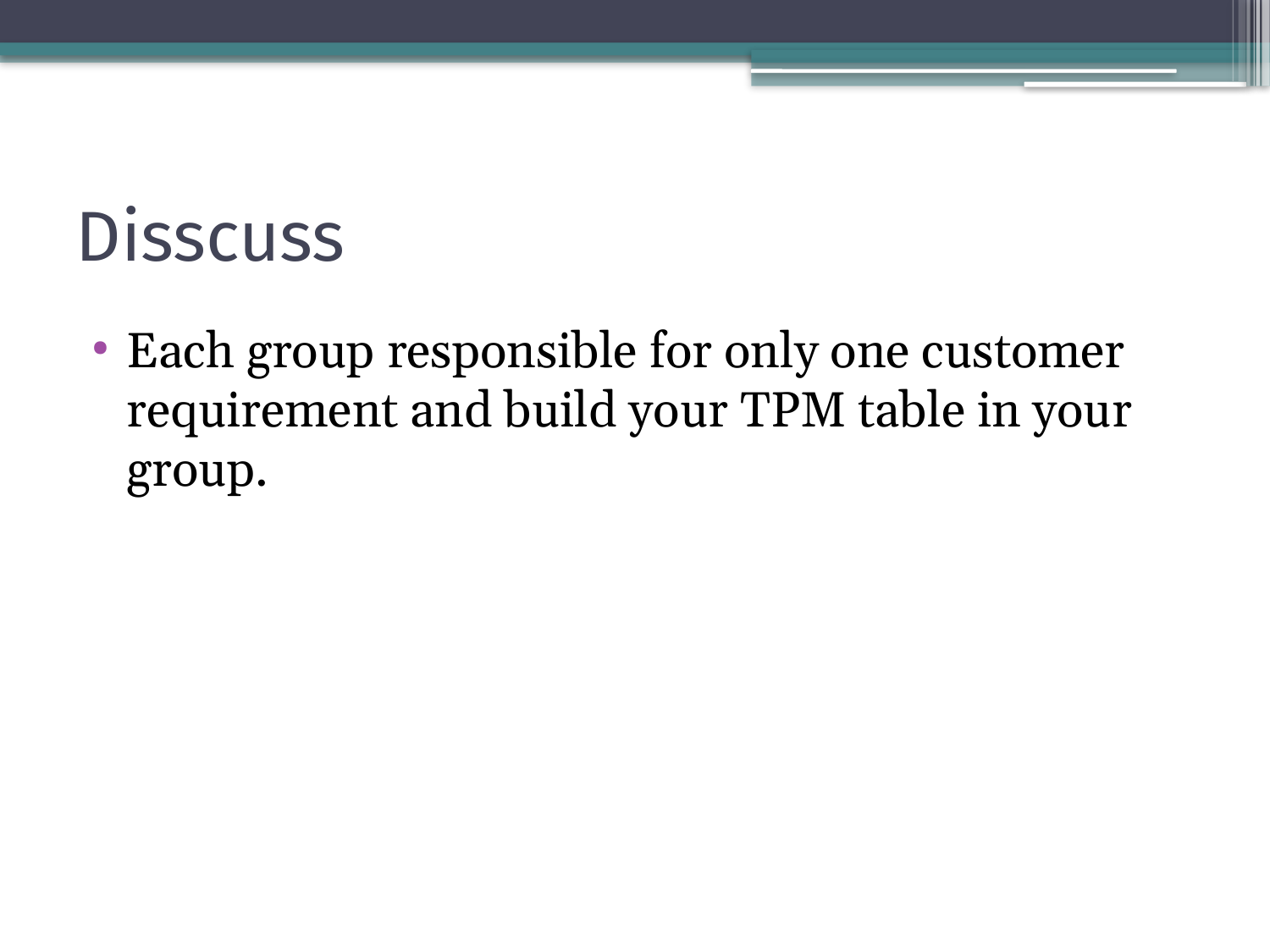

# Disscuss
Each group responsible for only one customer requirement and build your TPM table in your group.